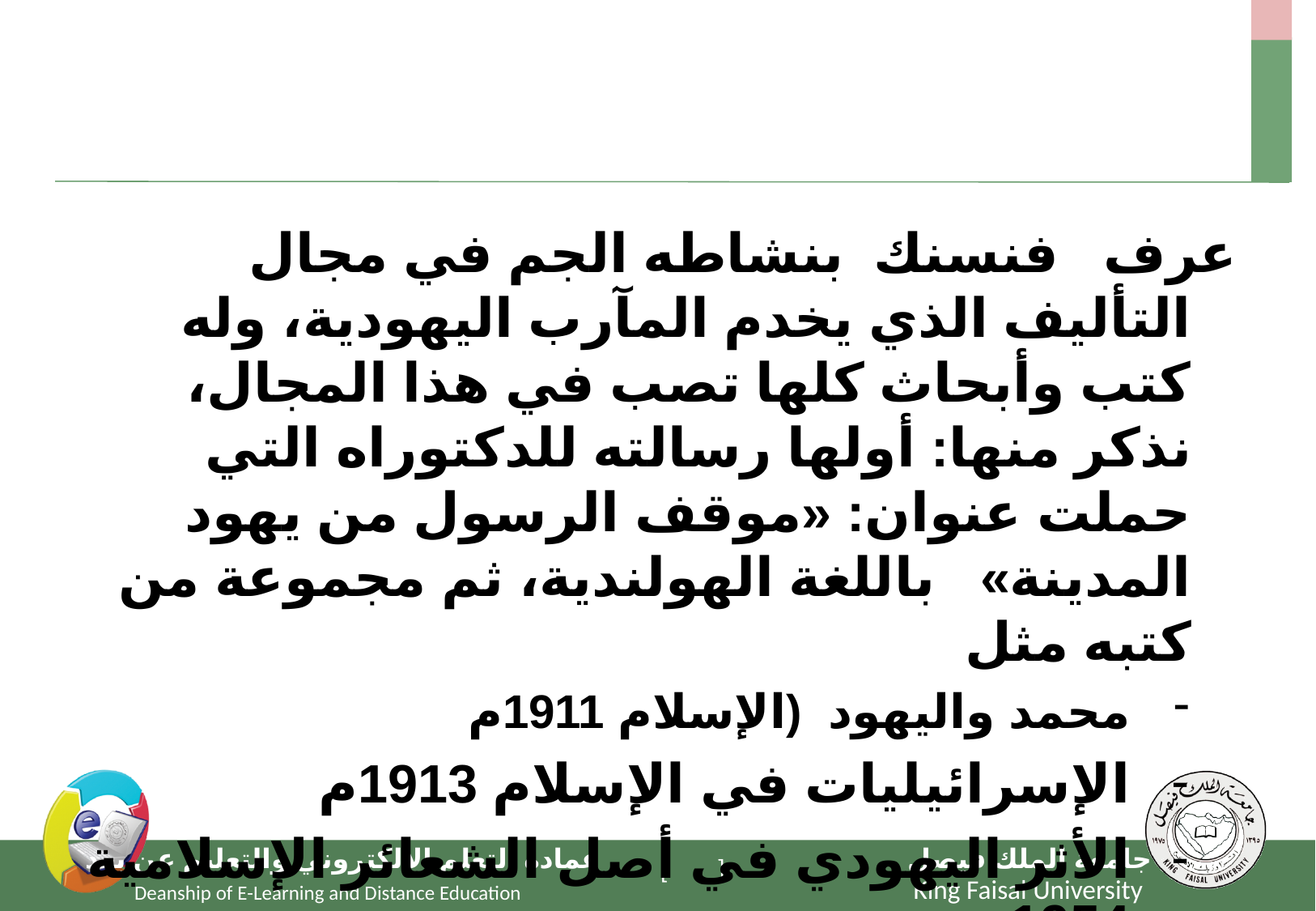

#
عرف   فنسنك  بنشاطه الجم في مجال التأليف الذي يخدم المآرب اليهودية، وله كتب وأبحاث كلها تصب في هذا المجال، نذكر منها: أولها رسالته للدكتوراه التي حملت عنوان: «موقف الرسول من يهود المدينة»   باللغة الهولندية، ثم مجموعة من كتبه مثل
محمد واليهود  (الإسلام 1911م
الإسرائيليات في الإسلام 1913م
الأثر اليهودي في أصل الشعائر الإسلامية 1954م